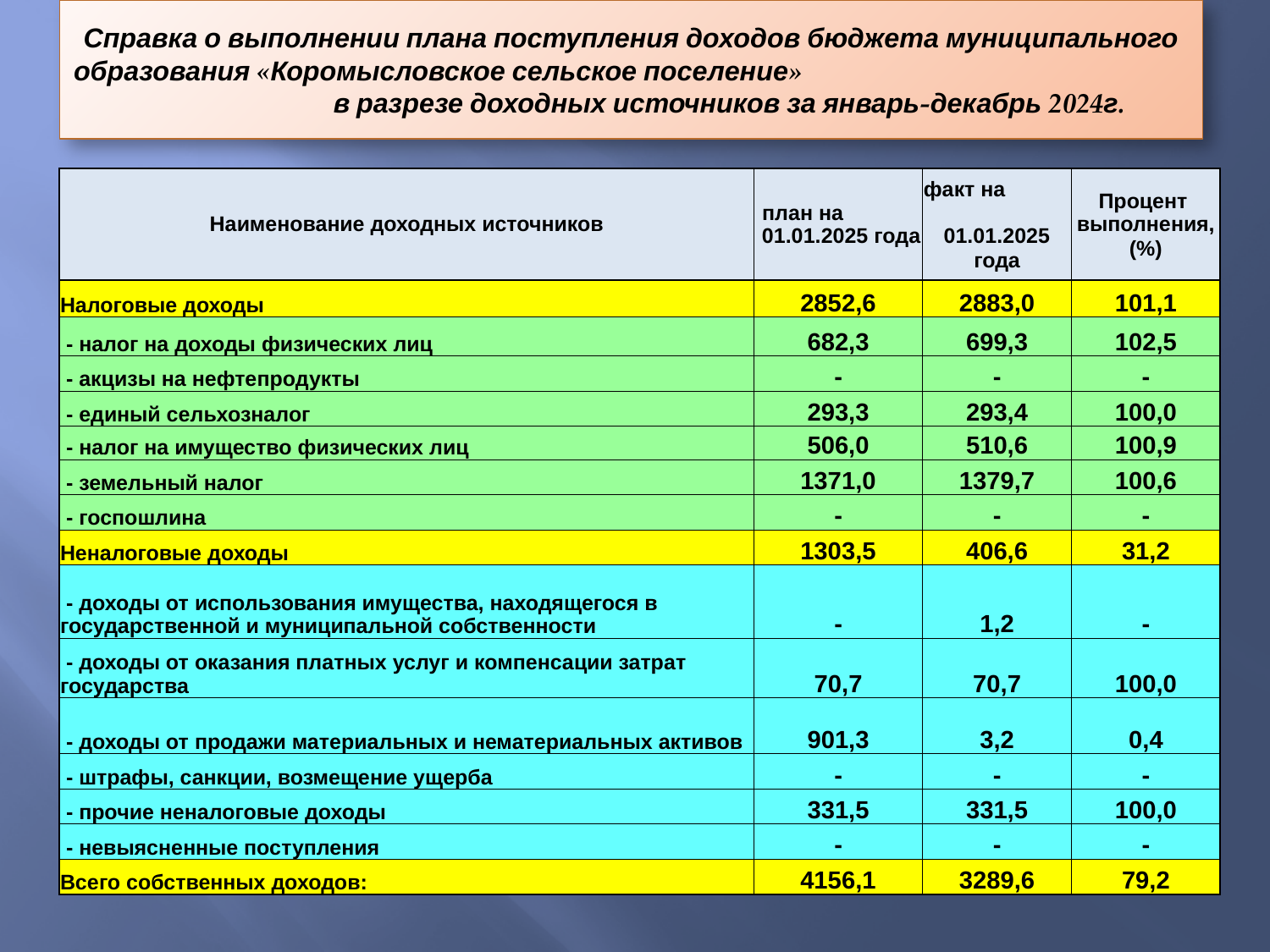

# Справка о выполнении плана поступления доходов бюджета муниципального образования «Коромысловское сельское поселение»                                                                                       в разрезе доходных источников за январь-декабрь 2024г.
| Наименование доходных источников | план на 01.01.2025 года | факт на 01.01.2025 года | Процент выполнения, (%) |
| --- | --- | --- | --- |
| Налоговые доходы | 2852,6 | 2883,0 | 101,1 |
| - налог на доходы физических лиц | 682,3 | 699,3 | 102,5 |
| - акцизы на нефтепродукты | - | - | - |
| - единый сельхозналог | 293,3 | 293,4 | 100,0 |
| - налог на имущество физических лиц | 506,0 | 510,6 | 100,9 |
| - земельный налог | 1371,0 | 1379,7 | 100,6 |
| - госпошлина | - | - | - |
| Неналоговые доходы | 1303,5 | 406,6 | 31,2 |
| - доходы от использования имущества, находящегося в государственной и муниципальной собственности | - | 1,2 | - |
| - доходы от оказания платных услуг и компенсации затрат государства | 70,7 | 70,7 | 100,0 |
| - доходы от продажи материальных и нематериальных активов | 901,3 | 3,2 | 0,4 |
| - штрафы, санкции, возмещение ущерба | - | - | - |
| - прочие неналоговые доходы | 331,5 | 331,5 | 100,0 |
| - невыясненные поступления | - | - | - |
| Всего собственных доходов: | 4156,1 | 3289,6 | 79,2 |